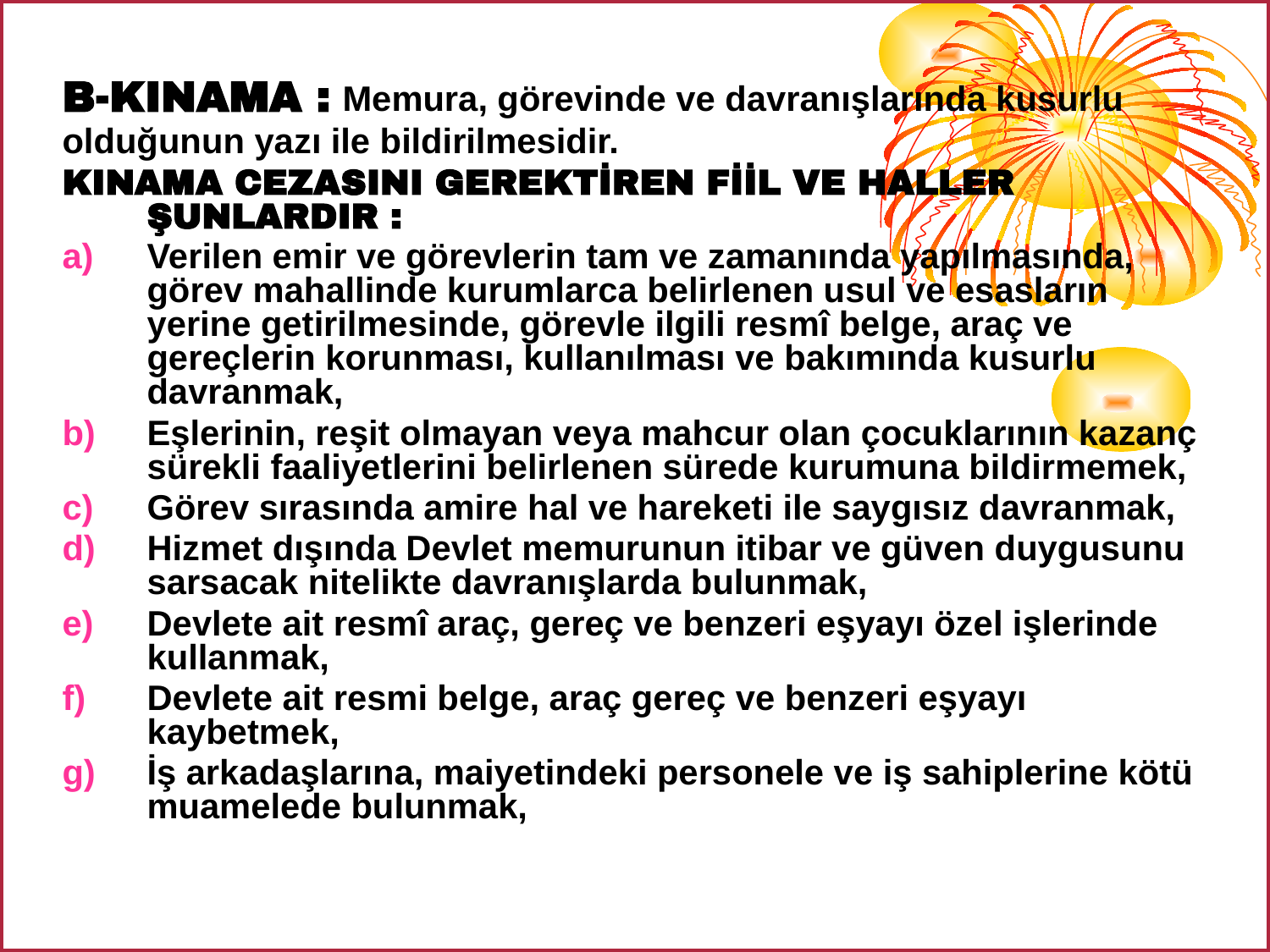

|  |
| --- |
B-KINAMA : Memura, görevinde ve davranışlarında kusurlu
olduğunun yazı ile bildirilmesidir.
KINAMA CEZASINI GEREKTİREN FİİL VE HALLER ŞUNLARDIR :
Verilen emir ve görevlerin tam ve zamanında yapılmasında, görev mahallinde kurumlarca belirlenen usul ve esasların yerine getirilmesinde, görevle ilgili resmî belge, araç ve gereçlerin korunması, kullanılması ve bakımında kusurlu davranmak,
Eşlerinin, reşit olmayan veya mahcur olan çocuklarının kazanç sürekli faaliyetlerini belirlenen sürede kurumuna bildirmemek,
Görev sırasında amire hal ve hareketi ile saygısız davranmak,
Hizmet dışında Devlet memurunun itibar ve güven duygusunu sarsacak nitelikte davranışlarda bulunmak,
Devlete ait resmî araç, gereç ve benzeri eşyayı özel işlerinde kullanmak,
Devlete ait resmi belge, araç gereç ve benzeri eşyayı kaybetmek,
İş arkadaşlarına, maiyetindeki personele ve iş sahiplerine kötü muamelede bulunmak,
|  |
| --- |